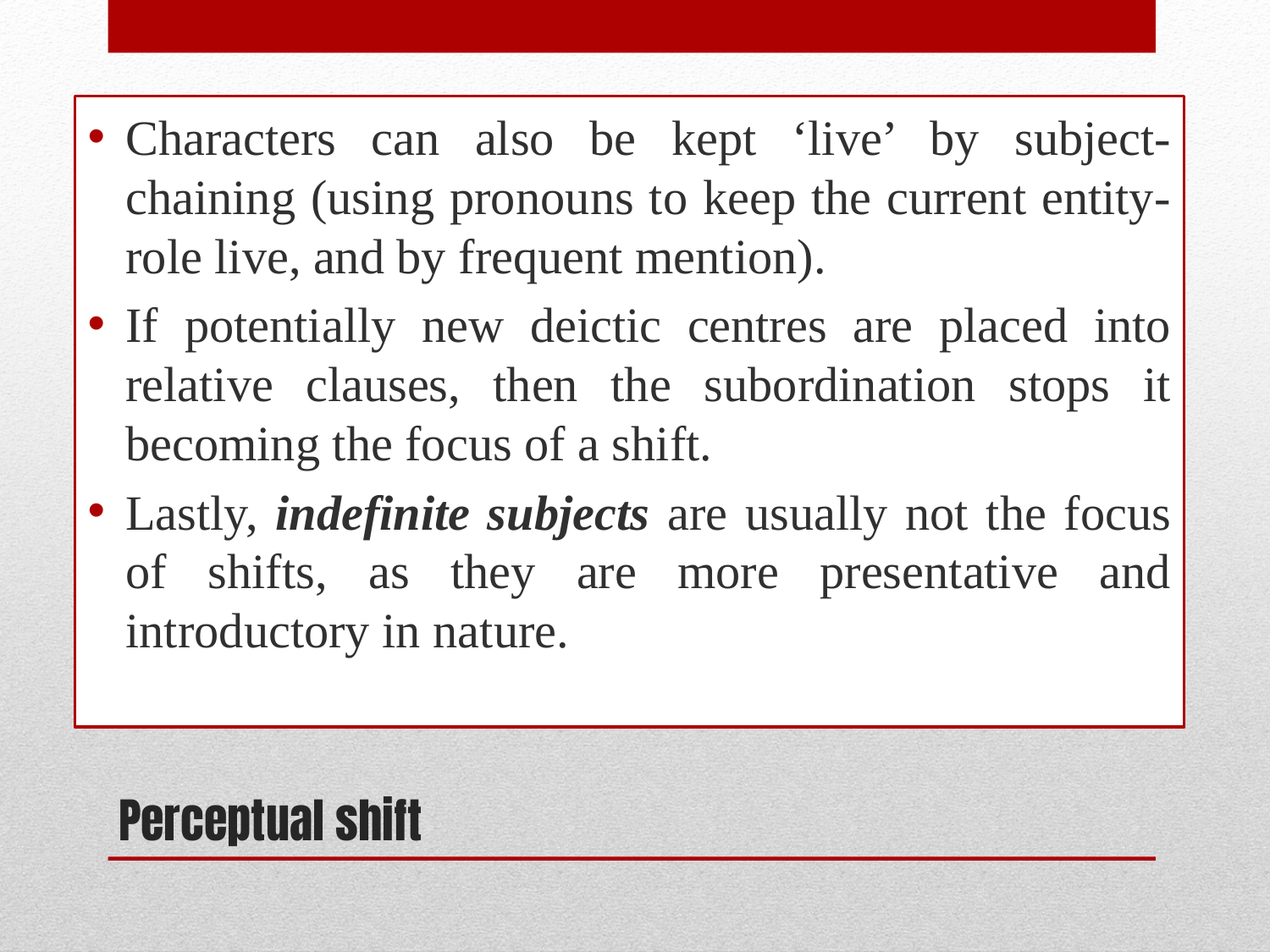

Characters can also be kept ‘live’ by subject-chaining (using pronouns to keep the current entity-role live, and by frequent mention).
If potentially new deictic centres are placed into relative clauses, then the subordination stops it becoming the focus of a shift.
Lastly, indefinite subjects are usually not the focus of shifts, as they are more presentative and introductory in nature.

# Perceptual shift